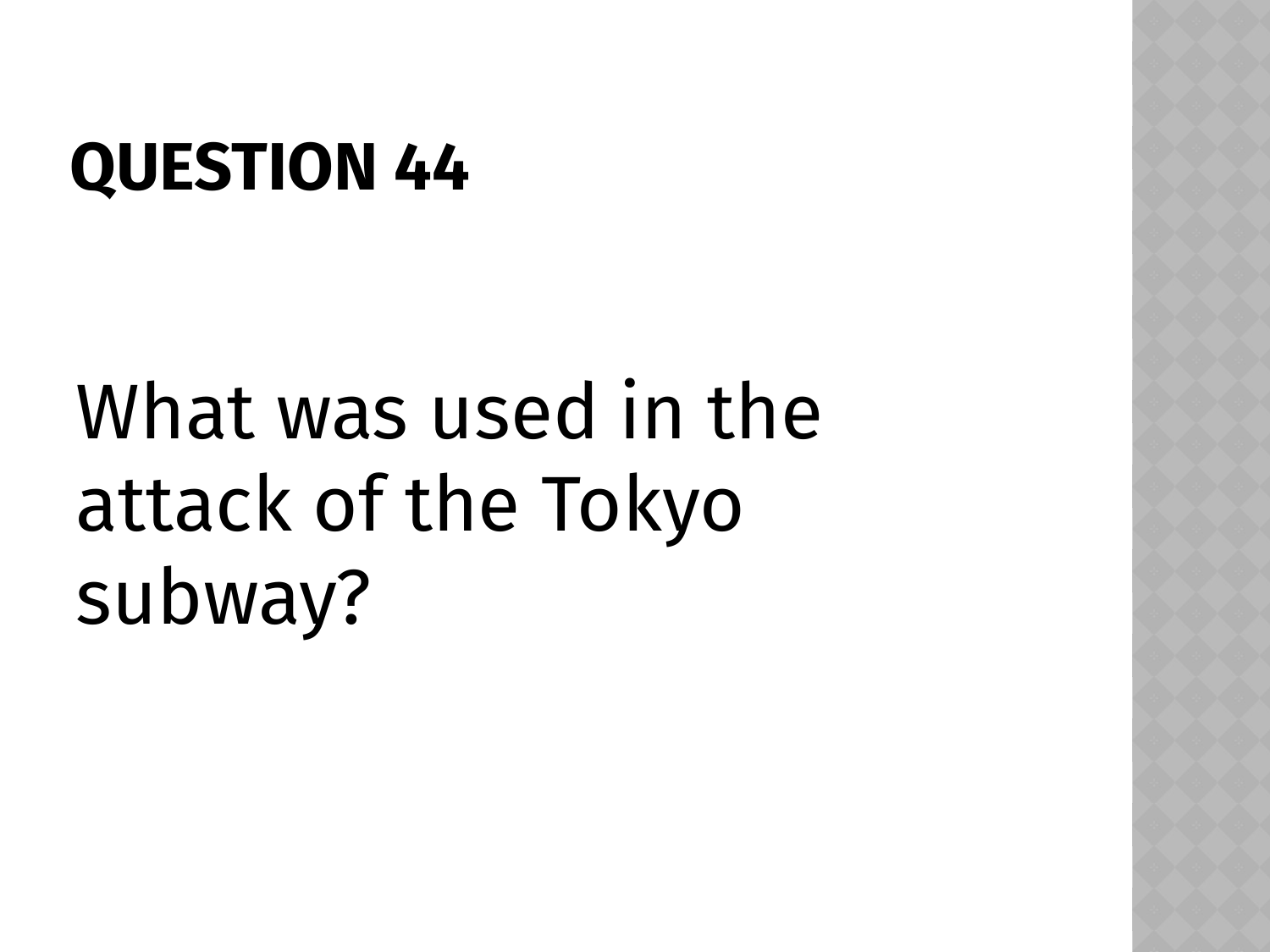

# Question 44

What was used in the attack of the Tokyo subway?